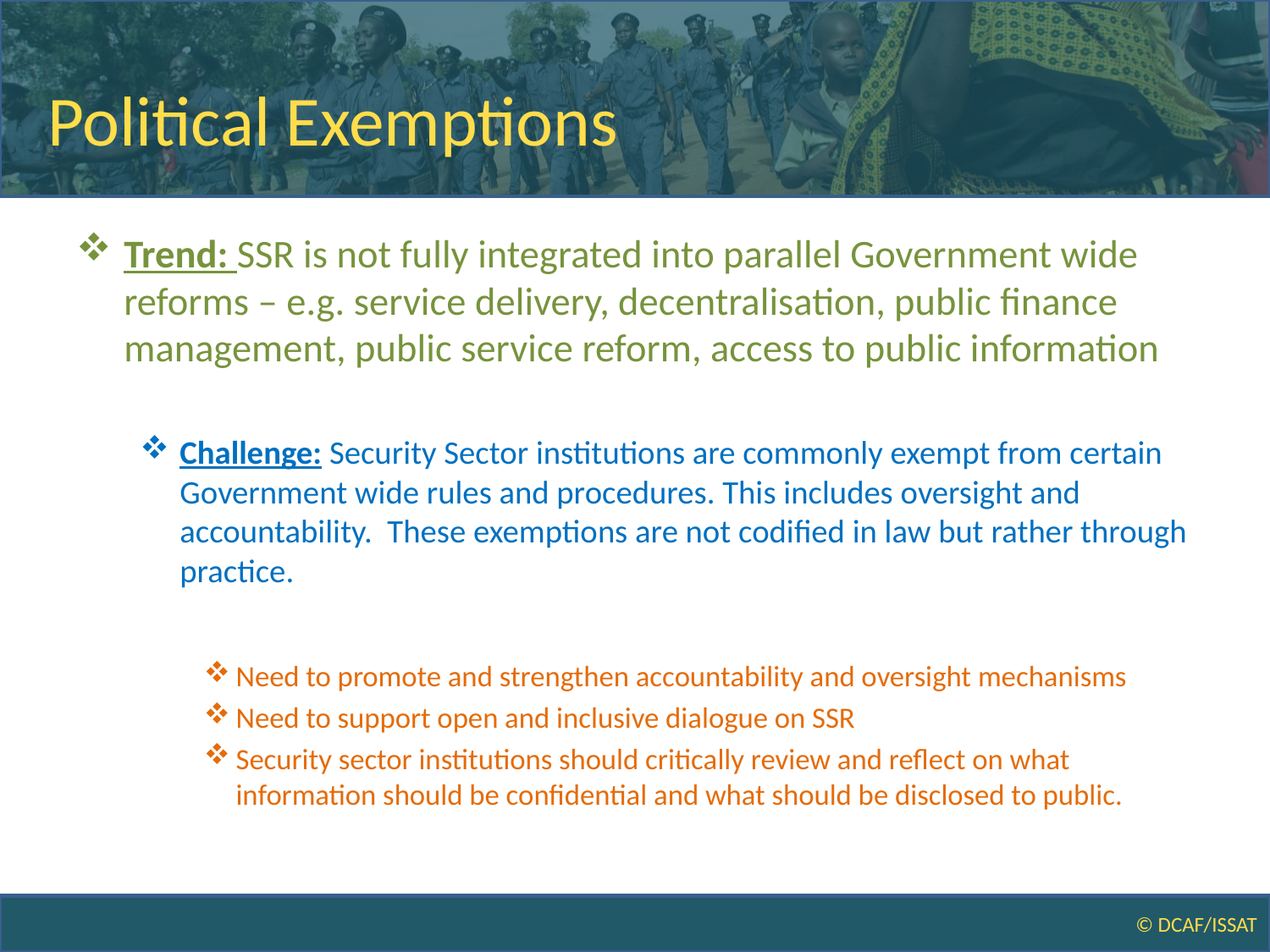

# Political Exemptions
Trend: SSR is not fully integrated into parallel Government wide reforms – e.g. service delivery, decentralisation, public finance management, public service reform, access to public information

Challenge: Security Sector institutions are commonly exempt from certain Government wide rules and procedures. This includes oversight and accountability.  These exemptions are not codified in law but rather through practice.

Need to promote and strengthen accountability and oversight mechanisms
Need to support open and inclusive dialogue on SSR
Security sector institutions should critically review and reflect on what information should be confidential and what should be disclosed to public.